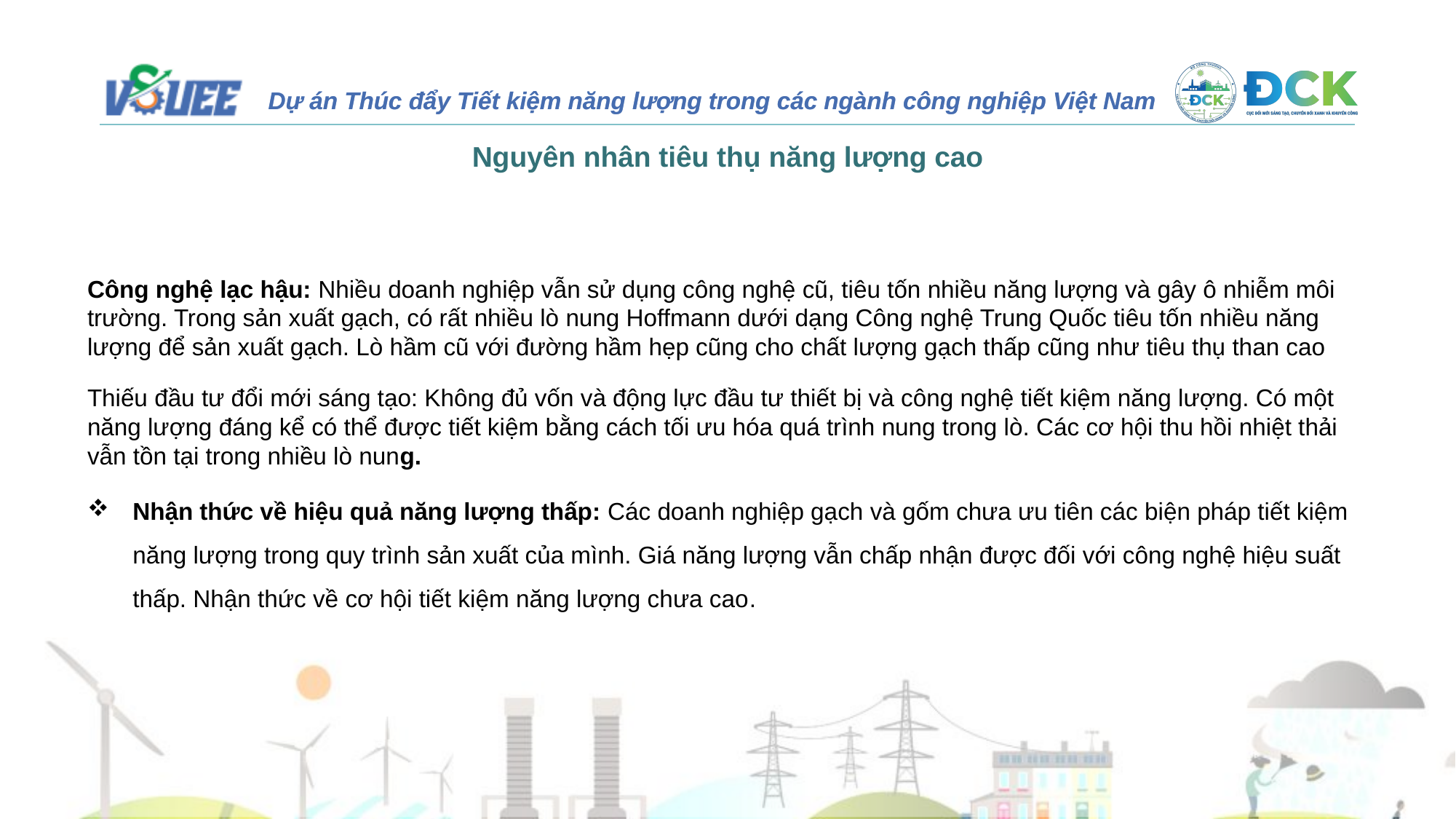

Nguyên nhân tiêu thụ năng lượng cao
Công nghệ lạc hậu: Nhiều doanh nghiệp vẫn sử dụng công nghệ cũ, tiêu tốn nhiều năng lượng và gây ô nhiễm môi trường. Trong sản xuất gạch, có rất nhiều lò nung Hoffmann dưới dạng Công nghệ Trung Quốc tiêu tốn nhiều năng lượng để sản xuất gạch. Lò hầm cũ với đường hầm hẹp cũng cho chất lượng gạch thấp cũng như tiêu thụ than cao
Thiếu đầu tư đổi mới sáng tạo: Không đủ vốn và động lực đầu tư thiết bị và công nghệ tiết kiệm năng lượng. Có một năng lượng đáng kể có thể được tiết kiệm bằng cách tối ưu hóa quá trình nung trong lò. Các cơ hội thu hồi nhiệt thải vẫn tồn tại trong nhiều lò nung.
Nhận thức về hiệu quả năng lượng thấp: Các doanh nghiệp gạch và gốm chưa ưu tiên các biện pháp tiết kiệm năng lượng trong quy trình sản xuất của mình. Giá năng lượng vẫn chấp nhận được đối với công nghệ hiệu suất thấp. Nhận thức về cơ hội tiết kiệm năng lượng chưa cao.